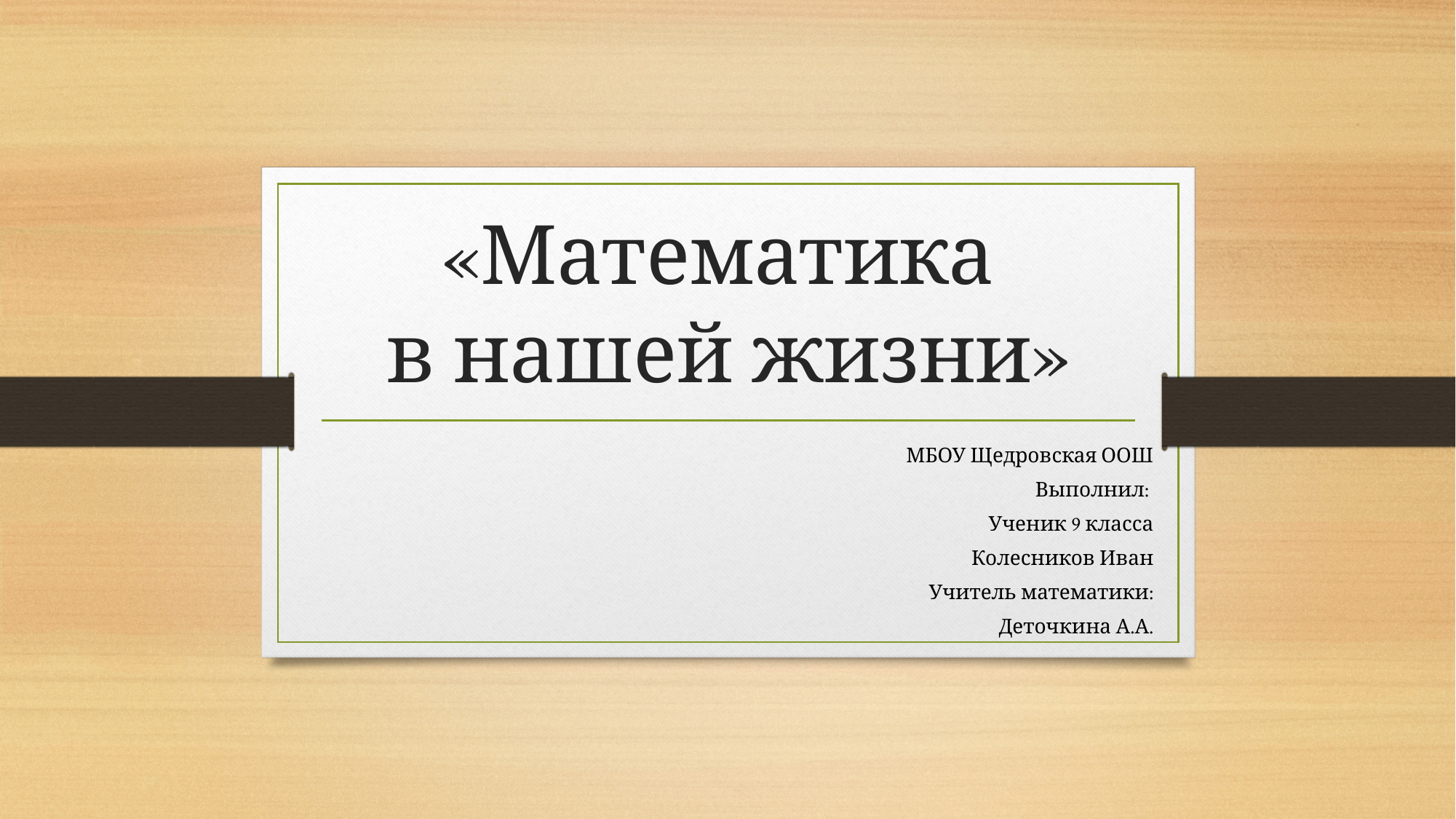

# «Математика в нашей жизни»
МБОУ Щедровская ООШ
Выполнил:
Ученик 9 класса
Колесников Иван
Учитель математики:
Деточкина А.А.